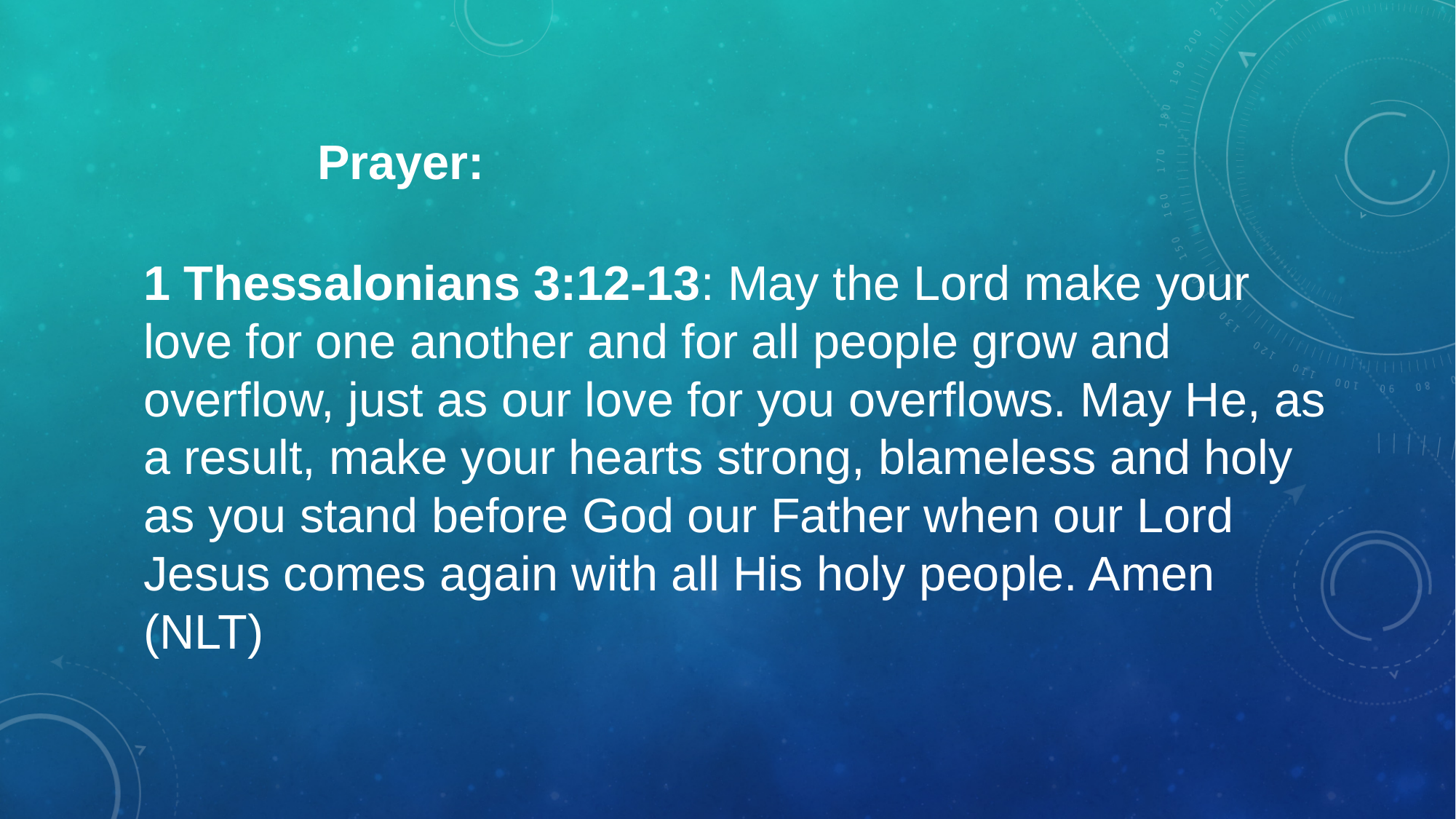

Prayer:
1 Thessalonians 3:12-13: May the Lord make your love for one another and for all people grow and overflow, just as our love for you overflows. May He, as a result, make your hearts strong, blameless and holy as you stand before God our Father when our Lord Jesus comes again with all His holy people. Amen (NLT)